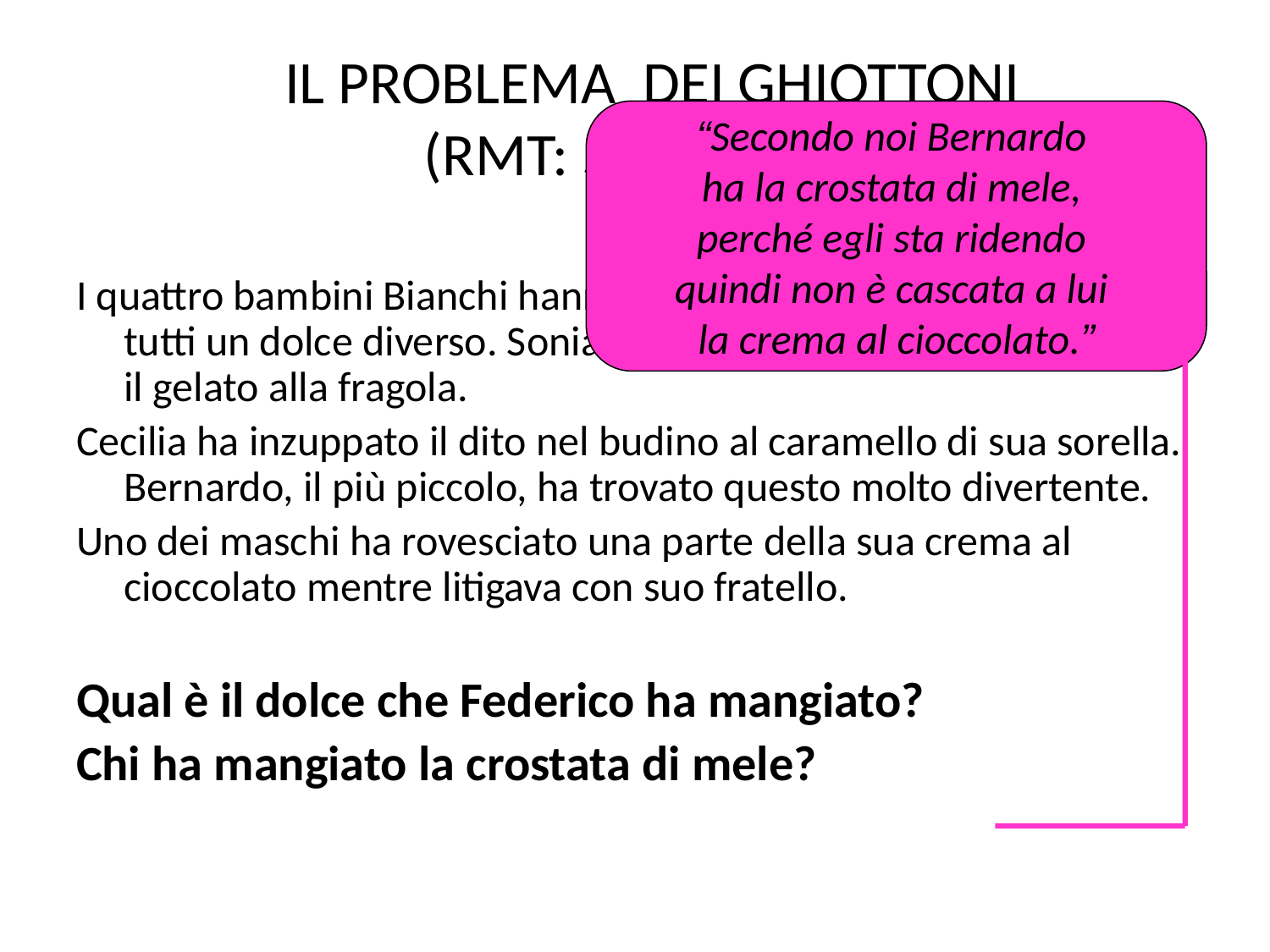

# IL PROBLEMA  DEI GHIOTTONI (RMT: 5a primaria)

“Secondo noi Bernardo
ha la crostata di mele,
perché egli sta ridendo
quindi non è cascata a lui
la crema al cioccolato.”

I quattro bambini Bianchi hanno avuto, oggi alla fine del pranzo, tutti un dolce diverso. Sonia e i due gemelli non hanno voluto il gelato alla fragola.
Cecilia ha inzuppato il dito nel budino al caramello di sua sorella. Bernardo, il più piccolo, ha trovato questo molto divertente.
Uno dei maschi ha rovesciato una parte della sua crema al cioccolato mentre litigava con suo fratello.

Qual è il dolce che Federico ha mangiato?
Chi ha mangiato la crostata di mele?